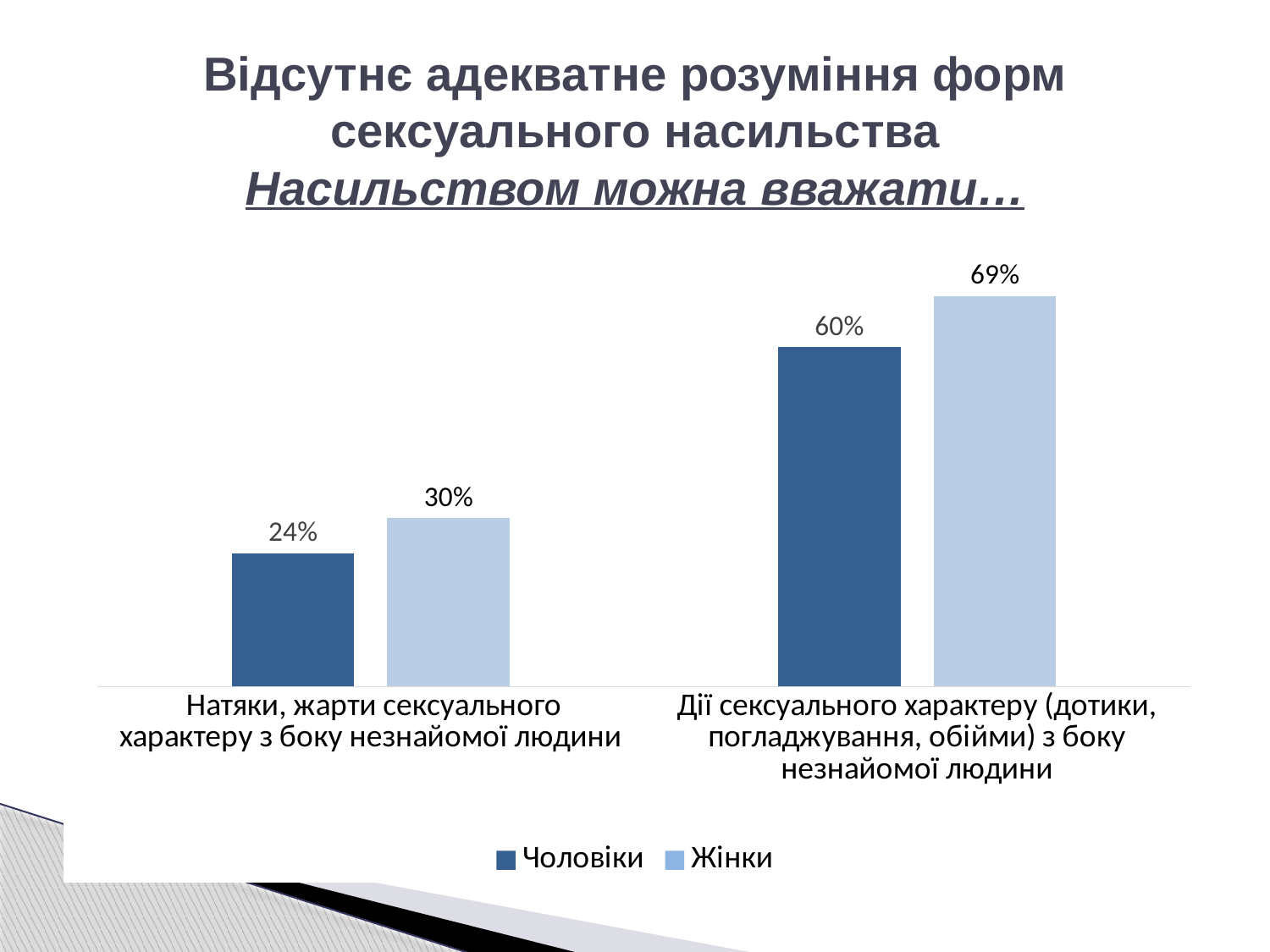

# Відсутнє адекватне розуміння форм сексуального насильства Насильством можна вважати…

### Chart

| Category | Чоловіки | Жінки |
|---|---|---|
|  Натяки, жарти сексуального характеру з боку незнайомої людини | 0.23550724637681344 | 0.2981481481481481 |
| Дії сексуального характеру (дотики, погладжування, обійми) з боку незнайомої людини | 0.6000000000000006 | 0.6900000000000006 |